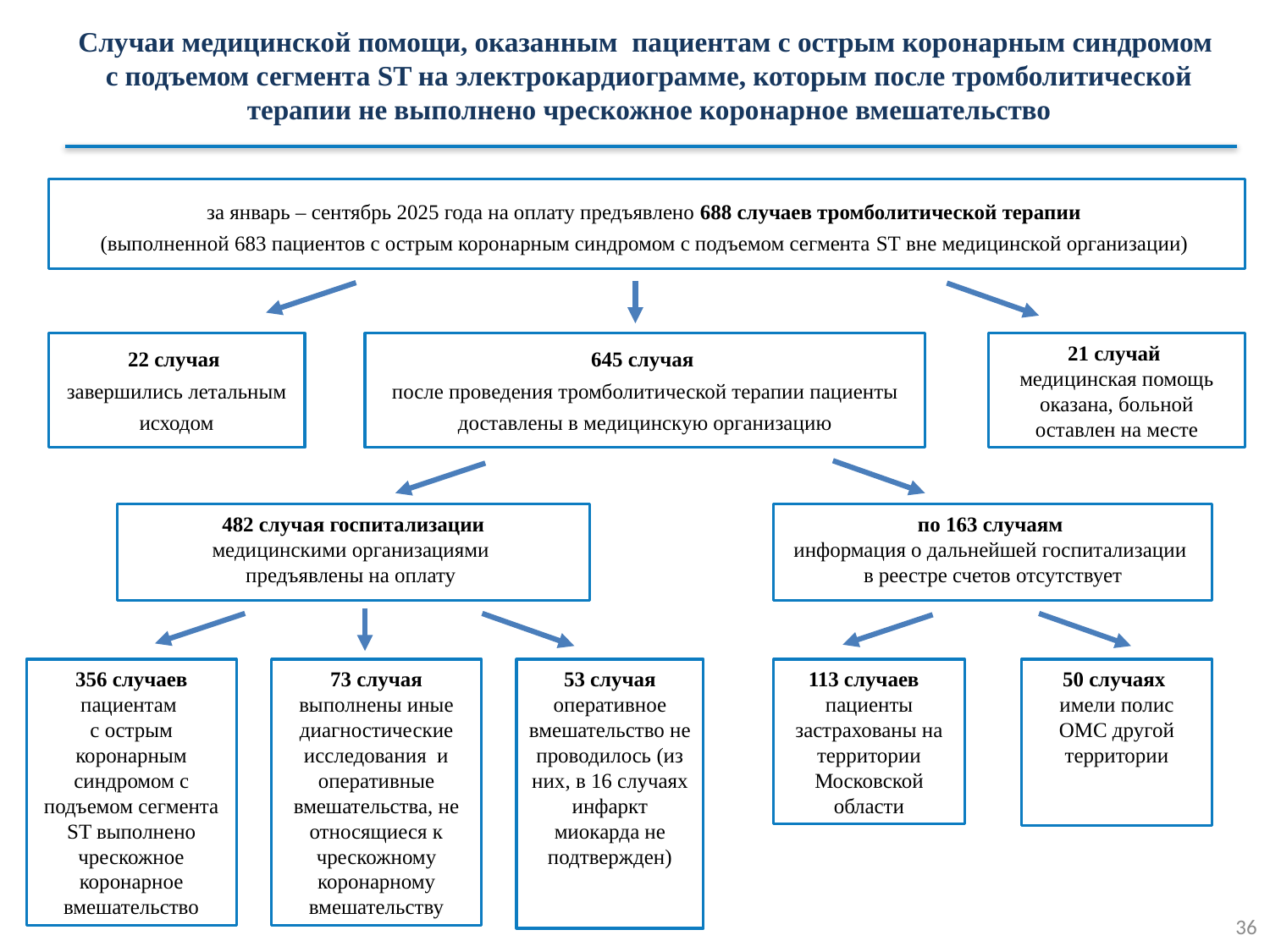

Случаи медицинской помощи, оказанным  пациентам с острым коронарным синдромом
с подъемом сегмента ST на электрокардиограмме, которым после тромболитической терапии не выполнено чрескожное коронарное вмешательство
за январь – сентябрь 2025 года на оплату предъявлено 688 случаев тромболитической терапии
(выполненной 683 пациентов с острым коронарным синдромом с подъемом сегмента ST вне медицинской организации)
22 случая
завершились летальным исходом
645 случая
после проведения тромболитической терапии пациенты доставлены в медицинскую организацию
21 случай
медицинская помощь оказана, больной оставлен на месте
482 случая госпитализации
медицинскими организациями
предъявлены на оплату
по 163 случаям
информация о дальнейшей госпитализации
в реестре счетов отсутствует
356 случаев
пациентам
с острым коронарным синдромом с подъемом сегмента ST выполнено чрескожное коронарное вмешательство
73 случая выполнены иные диагностические исследования  и оперативные вмешательства, не относящиеся к чрескожному коронарному вмешательству
53 случая оперативное вмешательство не проводилось (из них, в 16 случаях инфаркт миокарда не подтвержден)
113 случаев
пациенты застрахованы на территории Московской области
50 случаях
имели полис ОМС другой территории
36